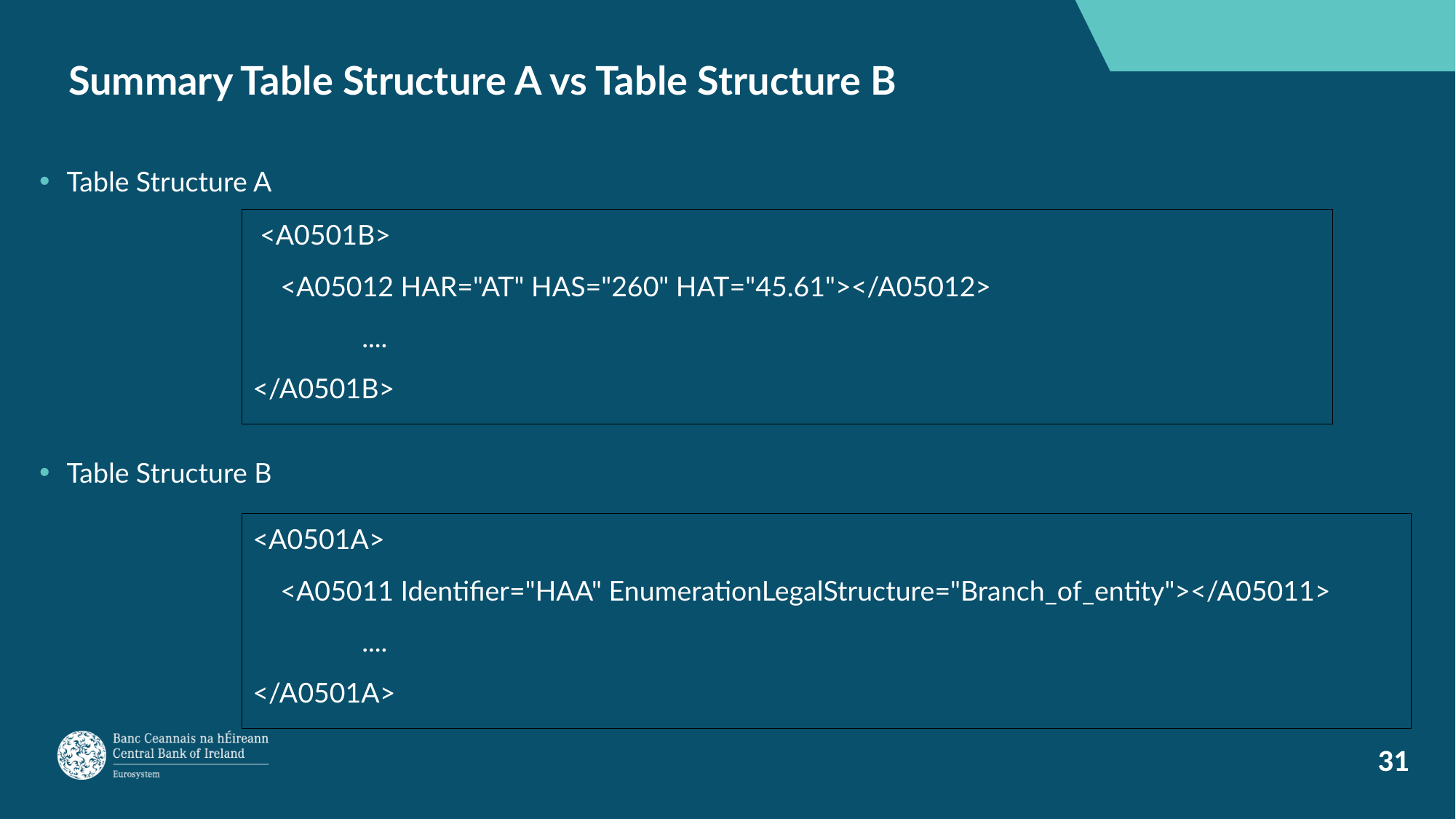

# Summary Table Structure A vs Table Structure B
Table Structure A
 <A0501B>
    <A05012 HAR="AT" HAS="260" HAT="45.61"></A05012>
	....
</A0501B>

Table Structure B
<A0501A>
    <A05011 Identifier="HAA" EnumerationLegalStructure="Branch_of_entity"></A05011>
	....
</A0501A>